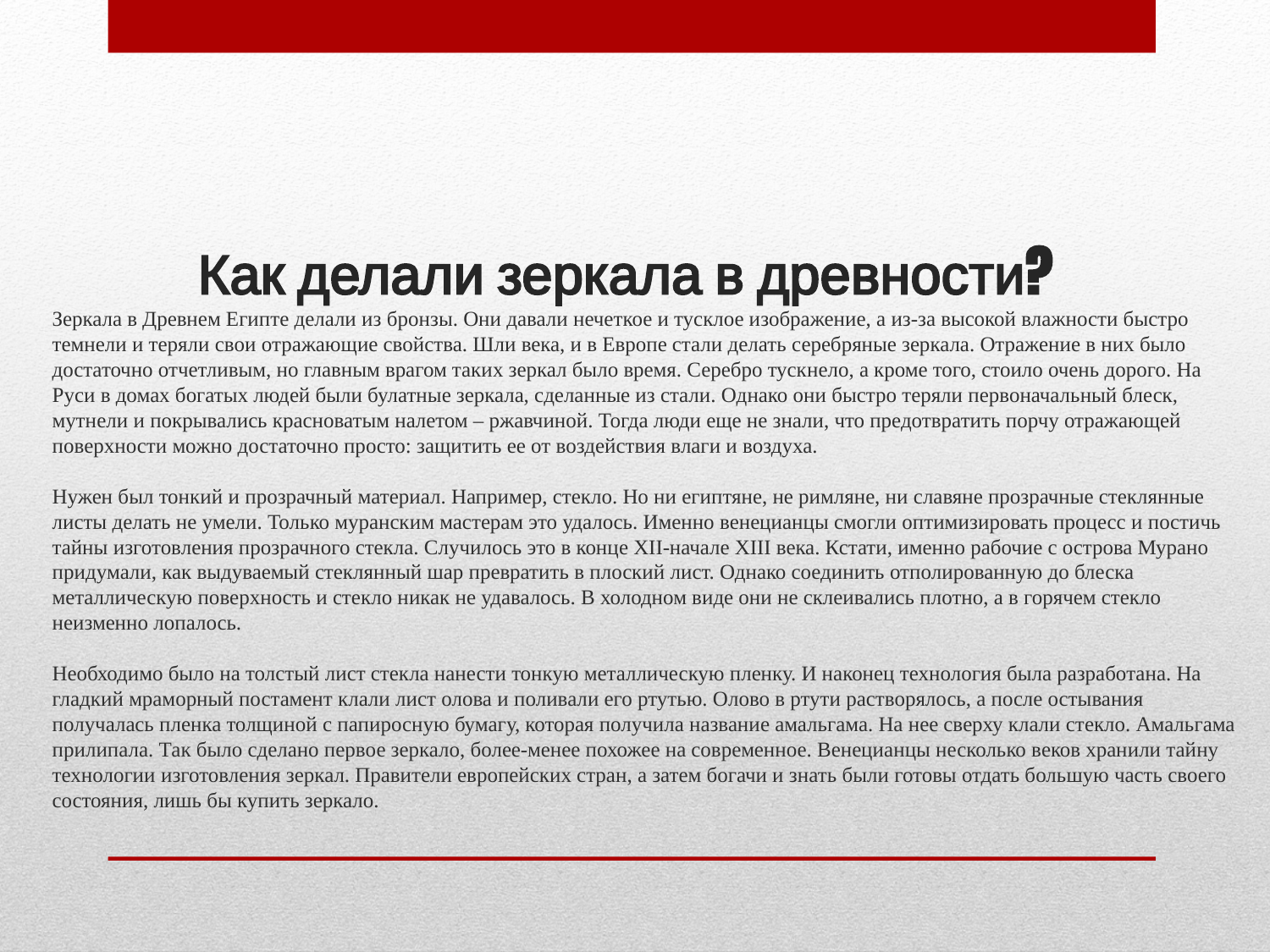

# Как делали зеркала в древности?
Зеркала в Древнем Египте делали из бронзы. Они давали нечеткое и тусклое изображение, а из-за высокой влажности быстро темнели и теряли свои отражающие свойства. Шли века, и в Европе стали делать серебряные зеркала. Отражение в них было достаточно отчетливым, но главным врагом таких зеркал было время. Серебро тускнело, а кроме того, стоило очень дорого. На Руси в домах богатых людей были булатные зеркала, сделанные из стали. Однако они быстро теряли первоначальный блеск, мутнели и покрывались красноватым налетом – ржавчиной. Тогда люди еще не знали, что предотвратить порчу отражающей поверхности можно достаточно просто: защитить ее от воздействия влаги и воздуха. 
Нужен был тонкий и прозрачный материал. Например, стекло. Но ни египтяне, не римляне, ни славяне прозрачные стеклянные листы делать не умели. Только муранским мастерам это удалось. Именно венецианцы смогли оптимизировать процесс и постичь тайны изготовления прозрачного стекла. Случилось это в конце XII-начале XIII века. Кстати, именно рабочие с острова Мурано придумали, как выдуваемый стеклянный шар превратить в плоский лист. Однако соединить отполированную до блеска металлическую поверхность и стекло никак не удавалось. В холодном виде они не склеивались плотно, а в горячем стекло неизменно лопалось.
Необходимо было на толстый лист стекла нанести тонкую металлическую пленку. И наконец технология была разработана. На гладкий мраморный постамент клали лист олова и поливали его ртутью. Олово в ртути растворялось, а после остывания получалась пленка толщиной с папиросную бумагу, которая получила название амальгама. На нее сверху клали стекло. Амальгама прилипала. Так было сделано первое зеркало, более-менее похожее на современное. Венецианцы несколько веков хранили тайну технологии изготовления зеркал. Правители европейских стран, а затем богачи и знать были готовы отдать большую часть своего состояния, лишь бы купить зеркало.